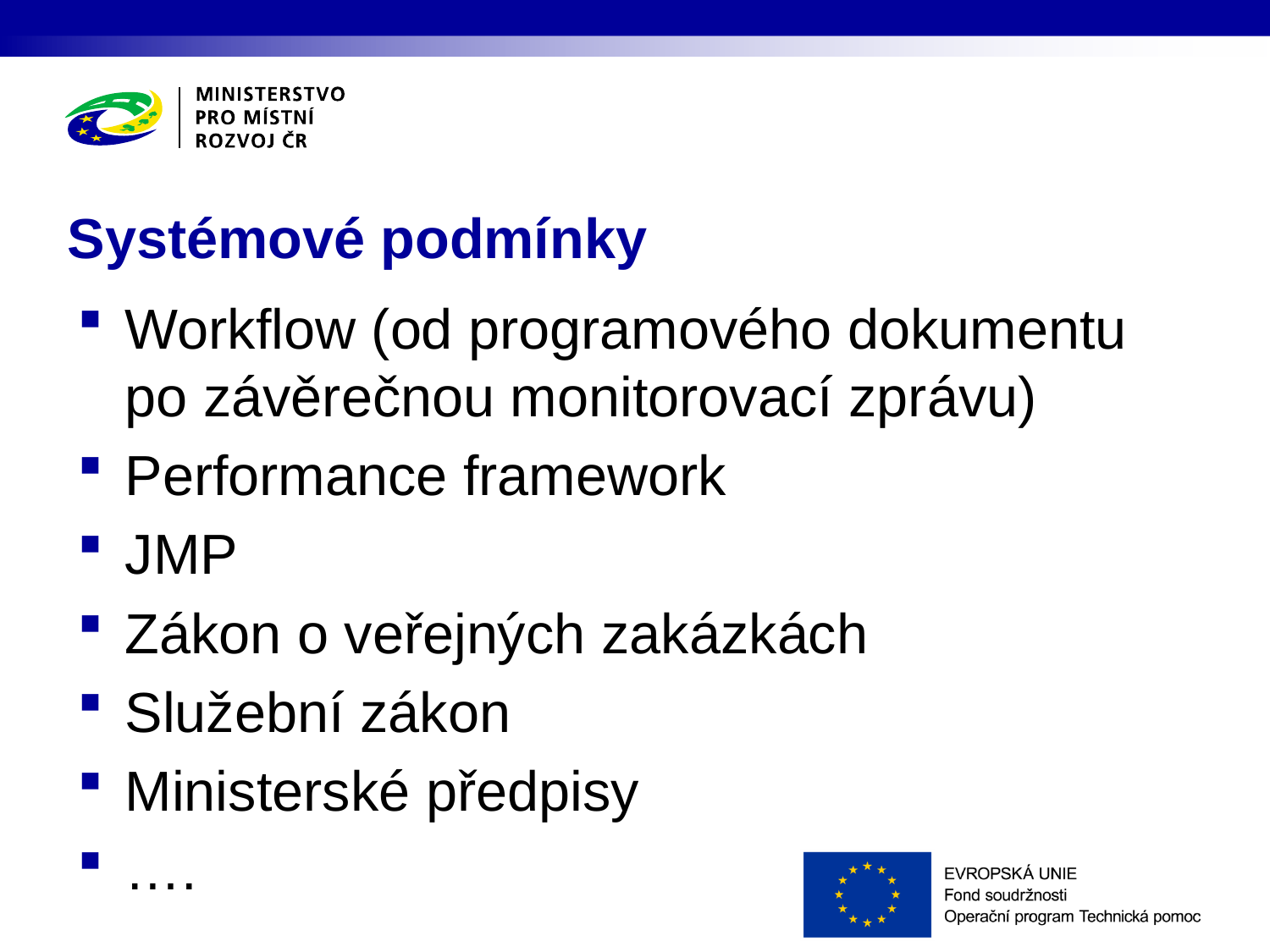

# Systémové podmínky
Workflow (od programového dokumentu po závěrečnou monitorovací zprávu)
Performance framework
JMP
Zákon o veřejných zakázkách
Služební zákon
Ministerské předpisy
….